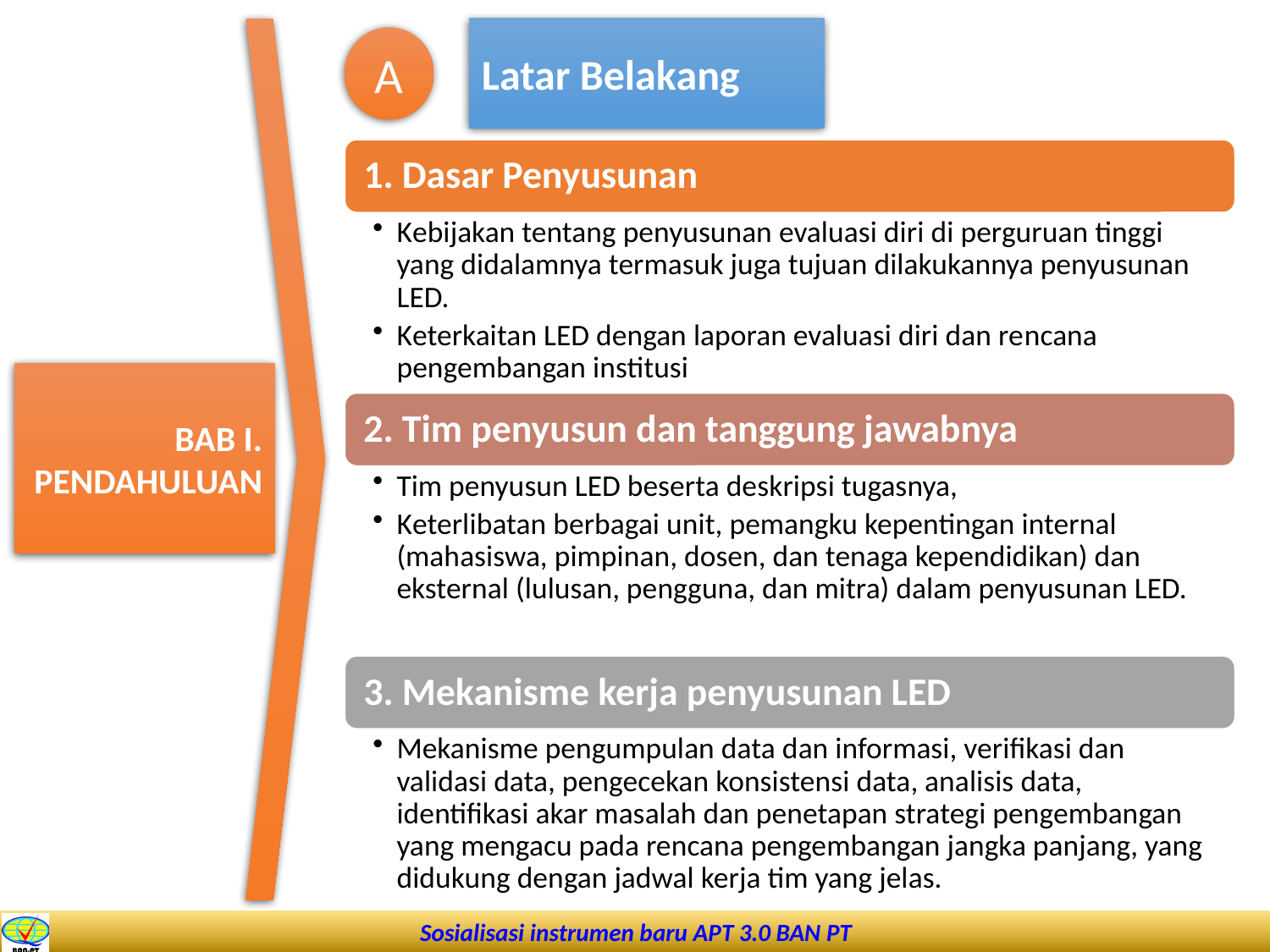

Latar Belakang
A
1. Dasar Penyusunan
Kebijakan tentang penyusunan evaluasi diri di perguruan tinggi yang didalamnya termasuk juga tujuan dilakukannya penyusunan LED.
Keterkaitan LED dengan laporan evaluasi diri dan rencana pengembangan institusi
2. Tim penyusun dan tanggung jawabnya
Tim penyusun LED beserta deskripsi tugasnya,
Keterlibatan berbagai unit, pemangku kepentingan internal (mahasiswa, pimpinan, dosen, dan tenaga kependidikan) dan eksternal (lulusan, pengguna, dan mitra) dalam penyusunan LED.

3. Mekanisme kerja penyusunan LED
Mekanisme pengumpulan data dan informasi, verifikasi dan validasi data, pengecekan konsistensi data, analisis data, identifikasi akar masalah dan penetapan strategi pengembangan yang mengacu pada rencana pengembangan jangka panjang, yang didukung dengan jadwal kerja tim yang jelas.
BAB I. PENDAHULUAN